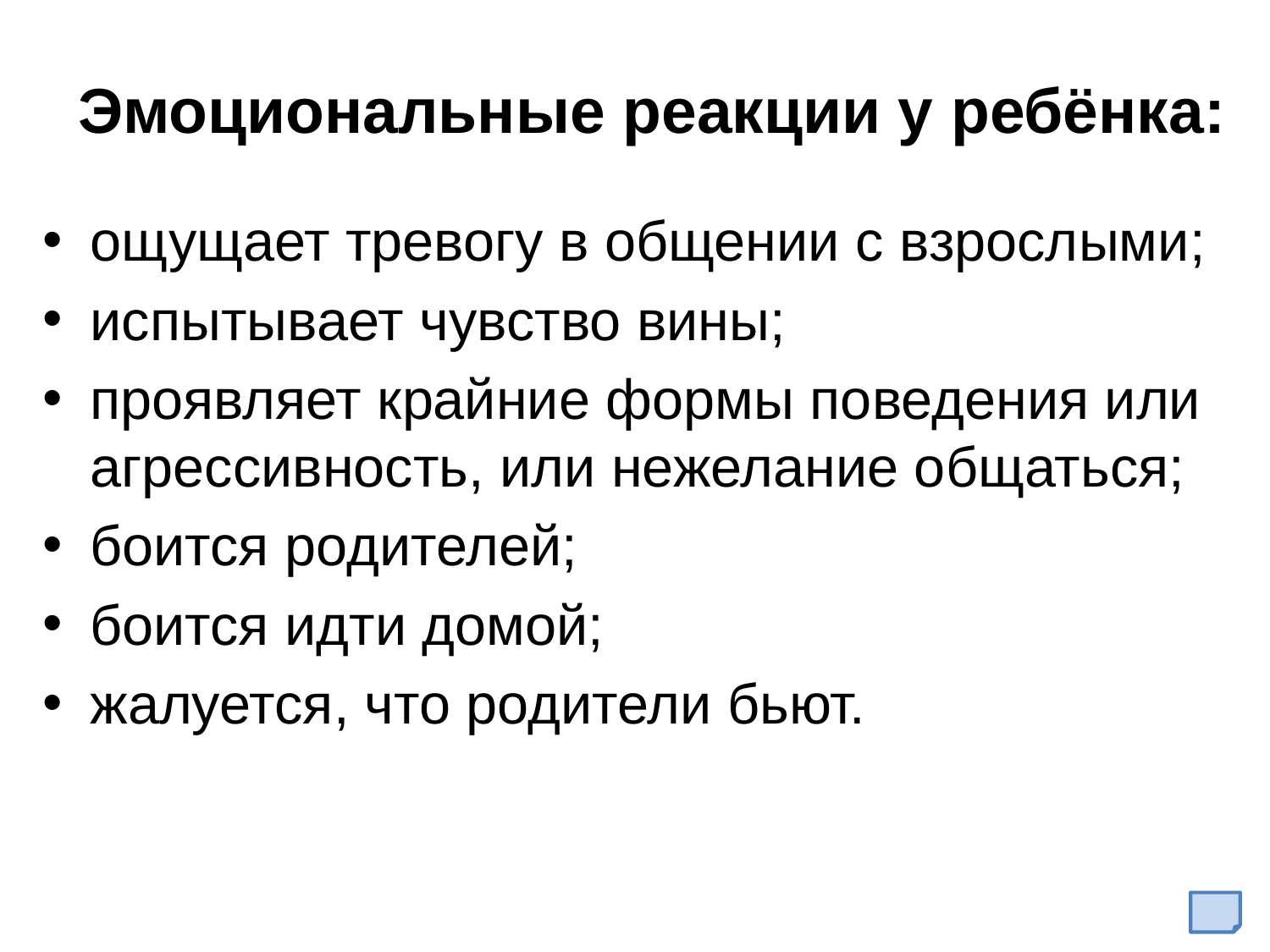

# Эмоциональные реакции у ребёнка:
ощущает тревогу в общении с взрослыми;
испытывает чувство вины;
проявляет крайние формы поведения или агрессивность, или нежелание общаться;
боится родителей;
боится идти домой;
жалуется, что родители бьют.